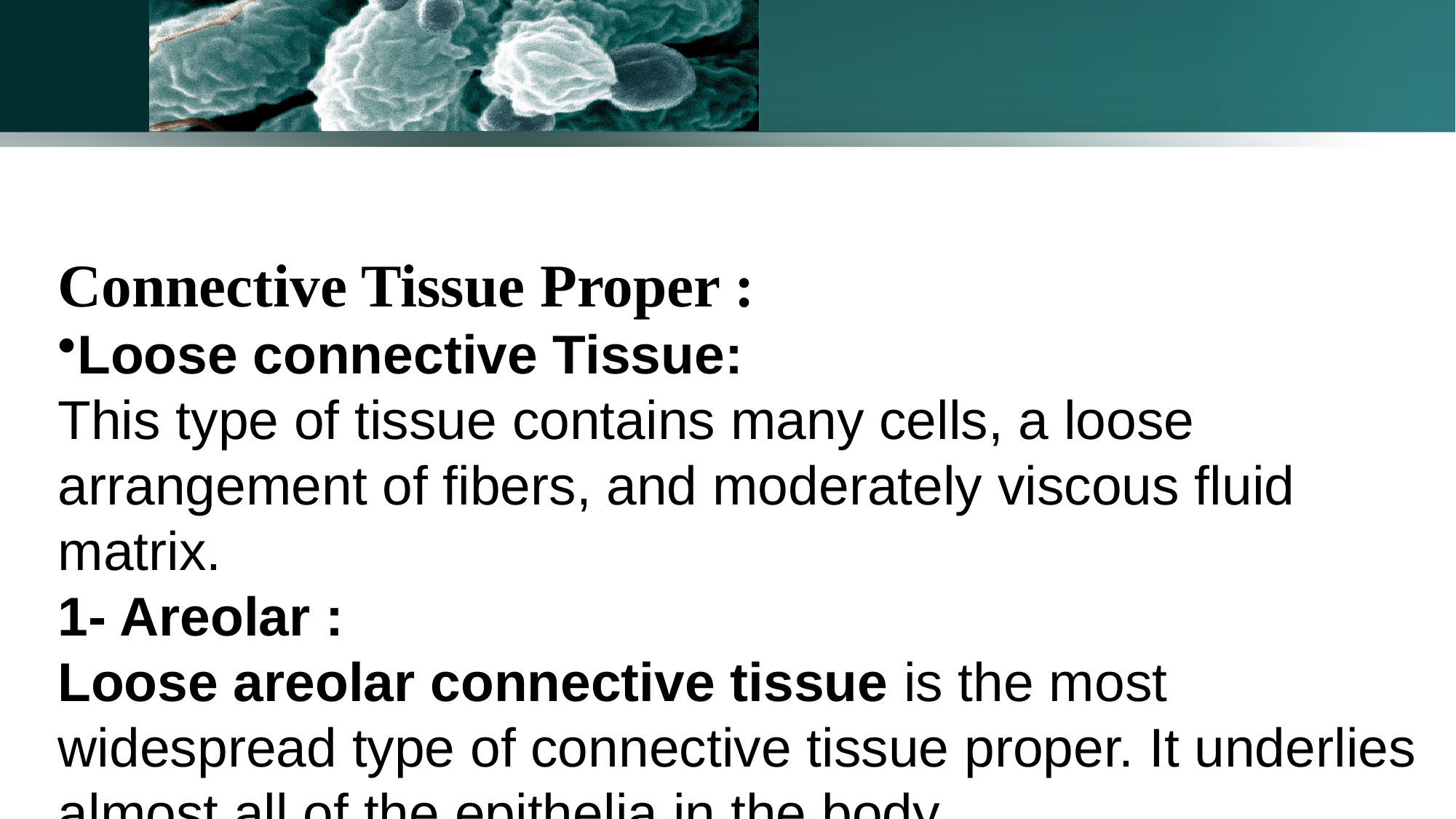

Connective Tissue Proper :
Loose connective Tissue:
This type of tissue contains many cells, a loose arrangement of fibers, and moderately viscous fluid matrix.
1- Areolar :
Loose areolar connective tissue is the most widespread type of connective tissue proper. It underlies almost all of the epithelia in the body.